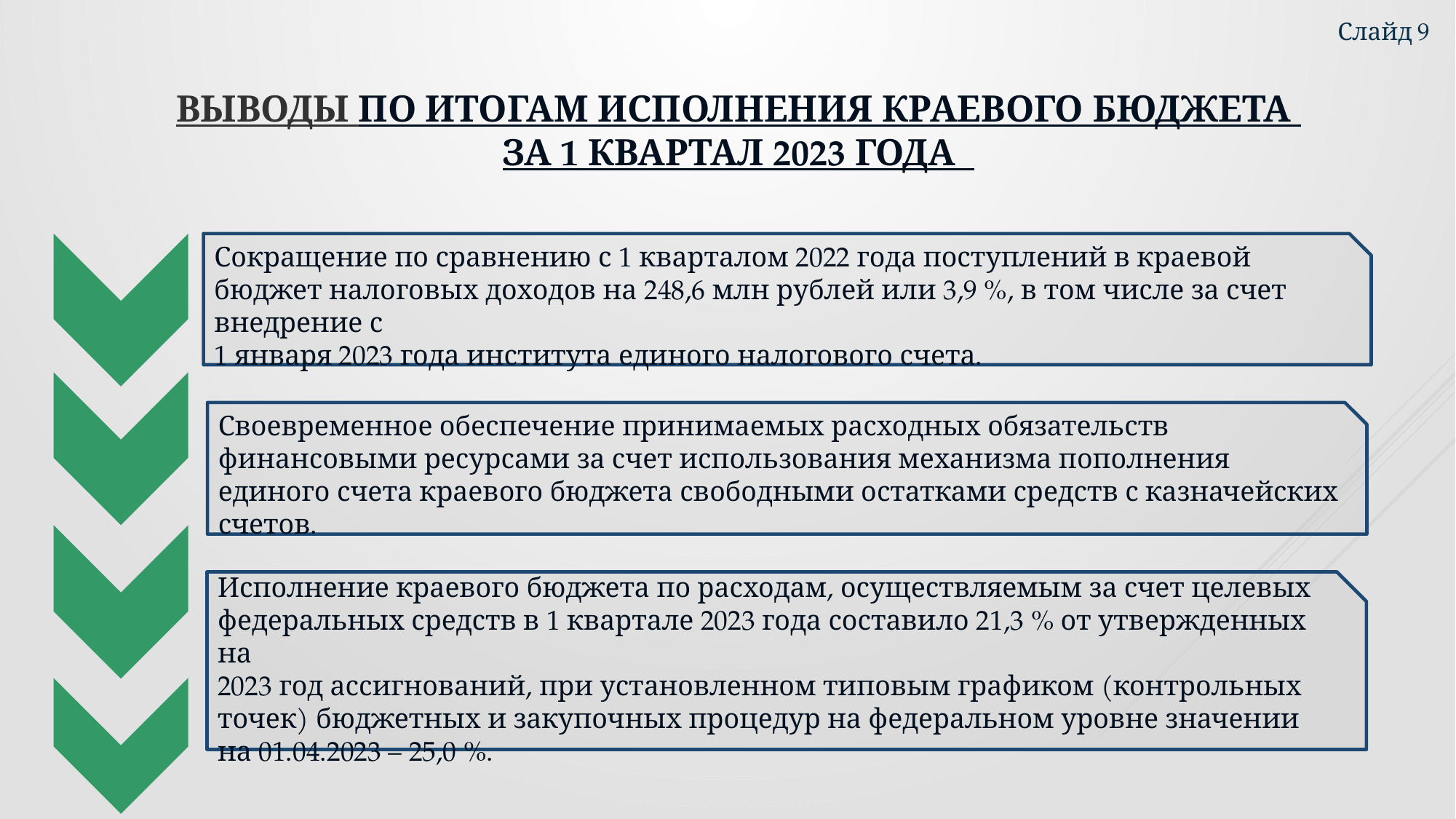

Слайд 9
# Выводы по Итогам исполнения краевого бюджета за 1 квартал 2023 года
Сокращение по сравнению с 1 кварталом 2022 года поступлений в краевой бюджет налоговых доходов на 248,6 млн рублей или 3,9 %, в том числе за счет внедрение с
1 января 2023 года института единого налогового счета.

Своевременное обеспечение принимаемых расходных обязательств финансовыми ресурсами за счет использования механизма пополнения единого счета краевого бюджета свободными остатками средств с казначейских счетов.

Исполнение краевого бюджета по расходам, осуществляемым за счет целевых федеральных средств в 1 квартале 2023 года составило 21,3 % от утвержденных на
2023 год ассигнований, при установленном типовым графиком (контрольных точек) бюджетных и закупочных процедур на федеральном уровне значении на 01.04.2023 – 25,0 %.